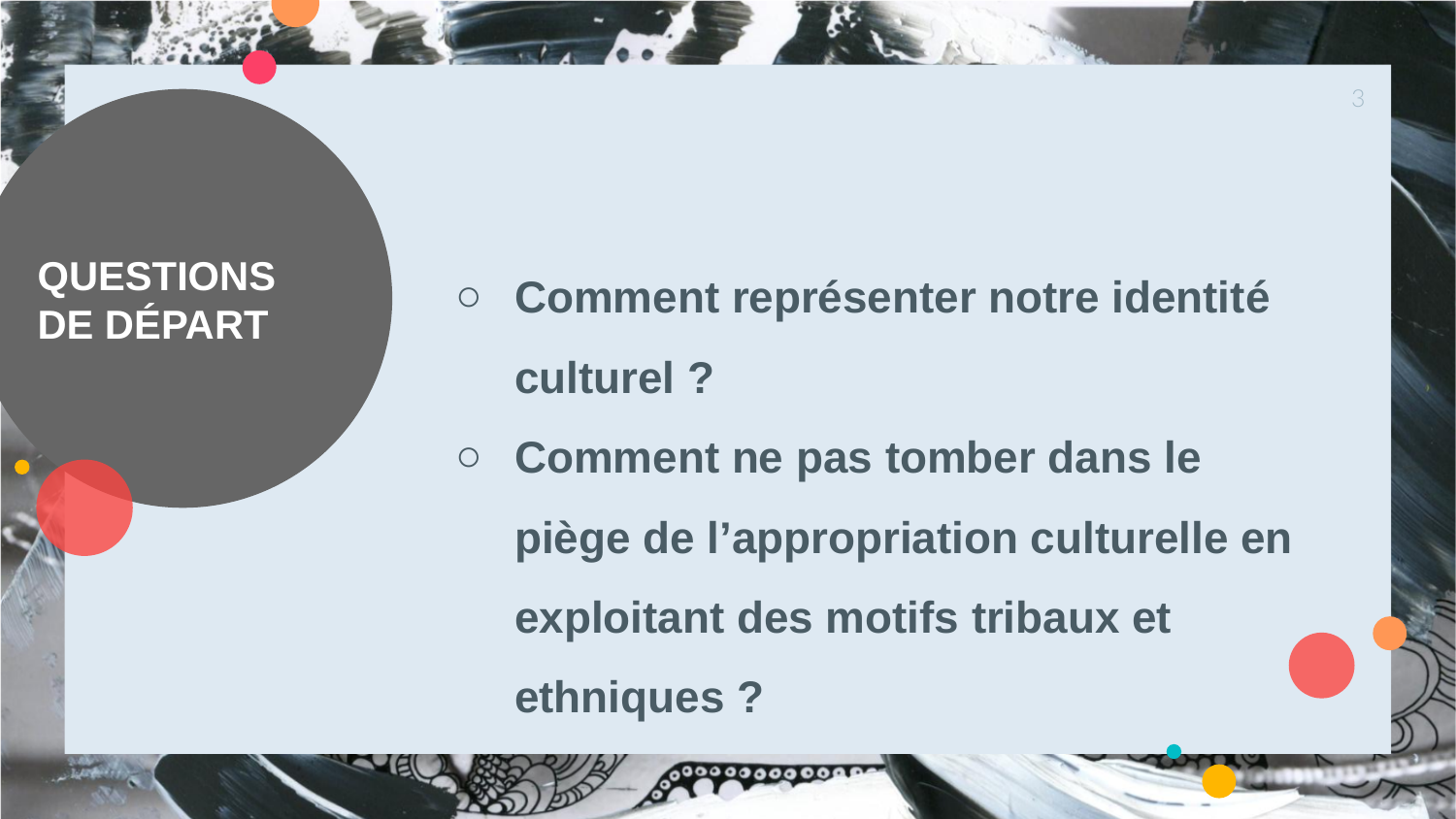

3
# QUESTIONS DE DÉPART
Comment représenter notre identité culturel ?
Comment ne pas tomber dans le piège de l’appropriation culturelle en exploitant des motifs tribaux et ethniques ?